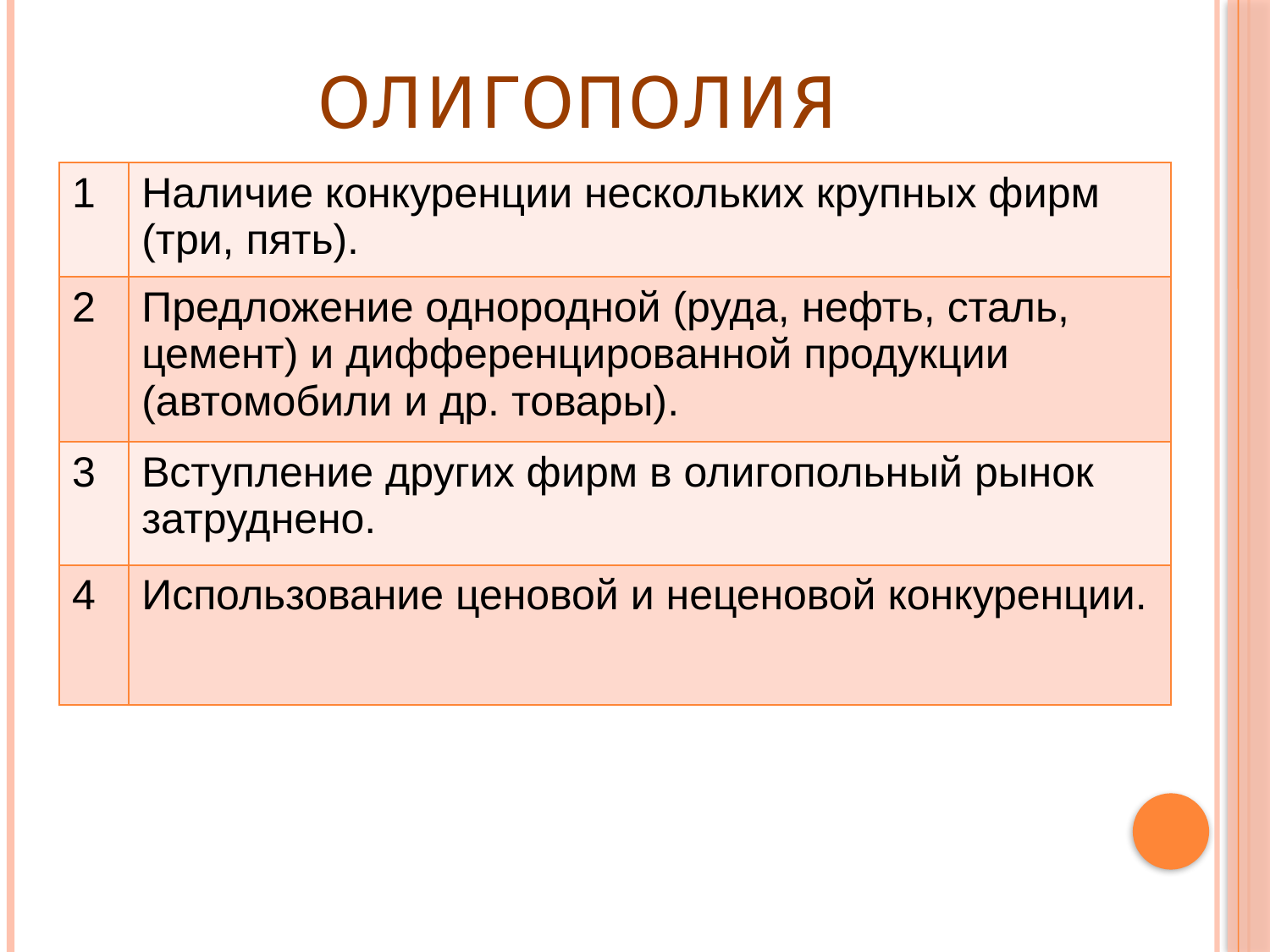

# ОЛИГОПОЛИЯ
| 1 | Наличие конкуренции нескольких крупных фирм (три, пять). |
| --- | --- |
| 2 | Предложение однородной (руда, нефть, сталь, цемент) и дифференцированной продукции (автомобили и др. товары). |
| 3 | Вступление других фирм в олигопольный рынок затруднено. |
| 4 | Использование ценовой и неценовой конкуренции. |